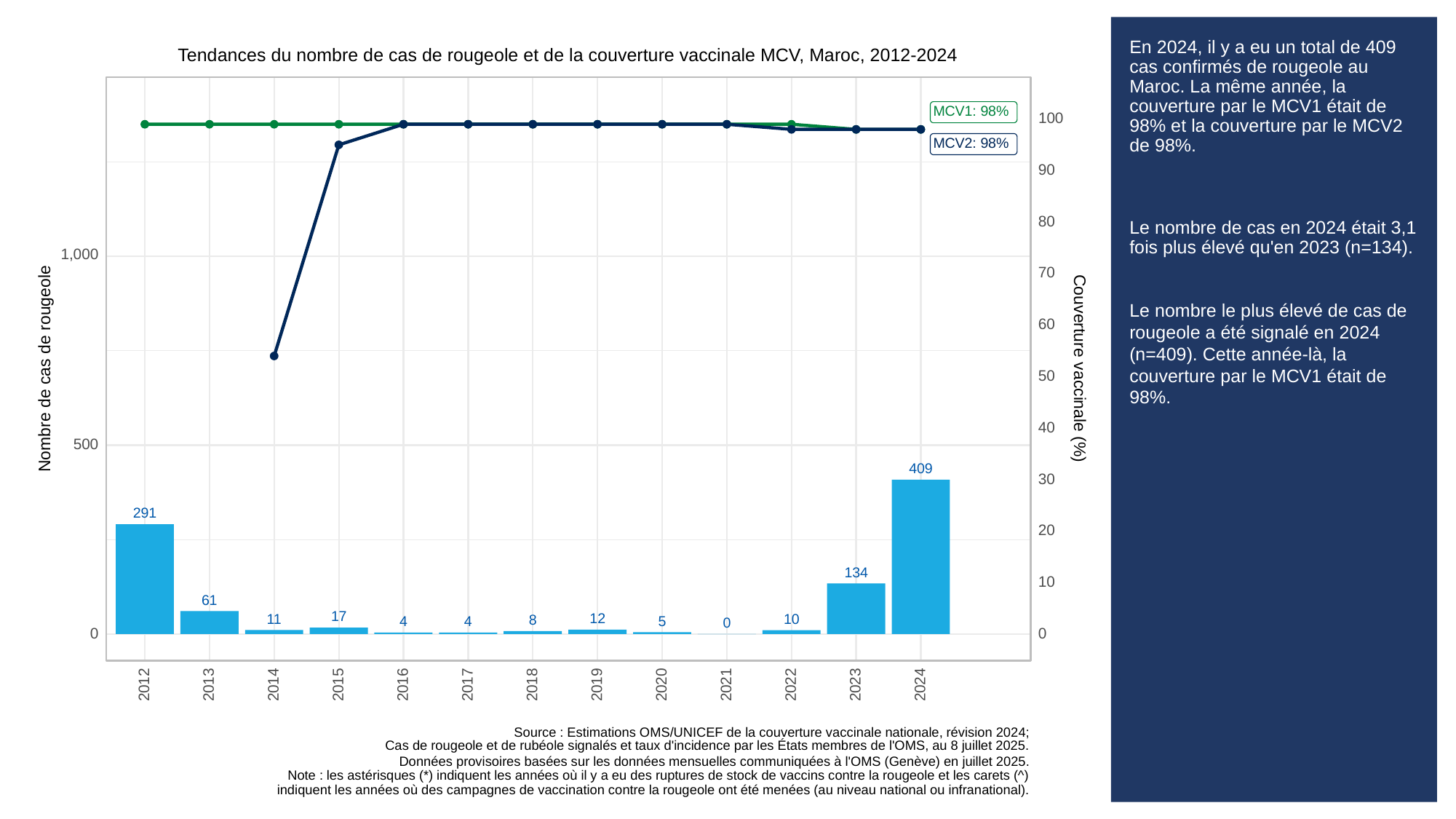

# En 2024, il y a eu un total de 409 cas confirmés de rougeole au Maroc. La même année, la couverture par le MCV1 était de 98% et la couverture par le MCV2 de 98%.

Le nombre de cas en 2024 était 3,1 fois plus élevé qu'en 2023 (n=134).

Le nombre le plus élevé de cas de rougeole a été signalé en 2024 (n=409). Cette année-là, la couverture par le MCV1 était de 98%.

Tendances du nombre de cas de rougeole et de la couverture vaccinale MCV, Maroc, 2012-2024

MCV1: 98%
100

MCV2: 98%

90
80
1,000

70
60

Couverture vaccinale (%)
Nombre de cas de rougeole
50
40
500

409
30

291

20

134
10

61

17
12
11
10
8
5
4
4
0

0
0

2013
2023
2012
2014
2015
2016
2017
2018
2019
2020
2021
2022
2024
Source : Estimations OMS/UNICEF de la couverture vaccinale nationale, révision 2024;
Cas de rougeole et de rubéole signalés et taux d'incidence par les États membres de l'OMS, au 8 juillet 2025.
Données provisoires basées sur les données mensuelles communiquées à l'OMS (Genève) en juillet 2025.
Note : les astérisques (*) indiquent les années où il y a eu des ruptures de stock de vaccins contre la rougeole et les carets (^)
indiquent les années où des campagnes de vaccination contre la rougeole ont été menées (au niveau national ou infranational).